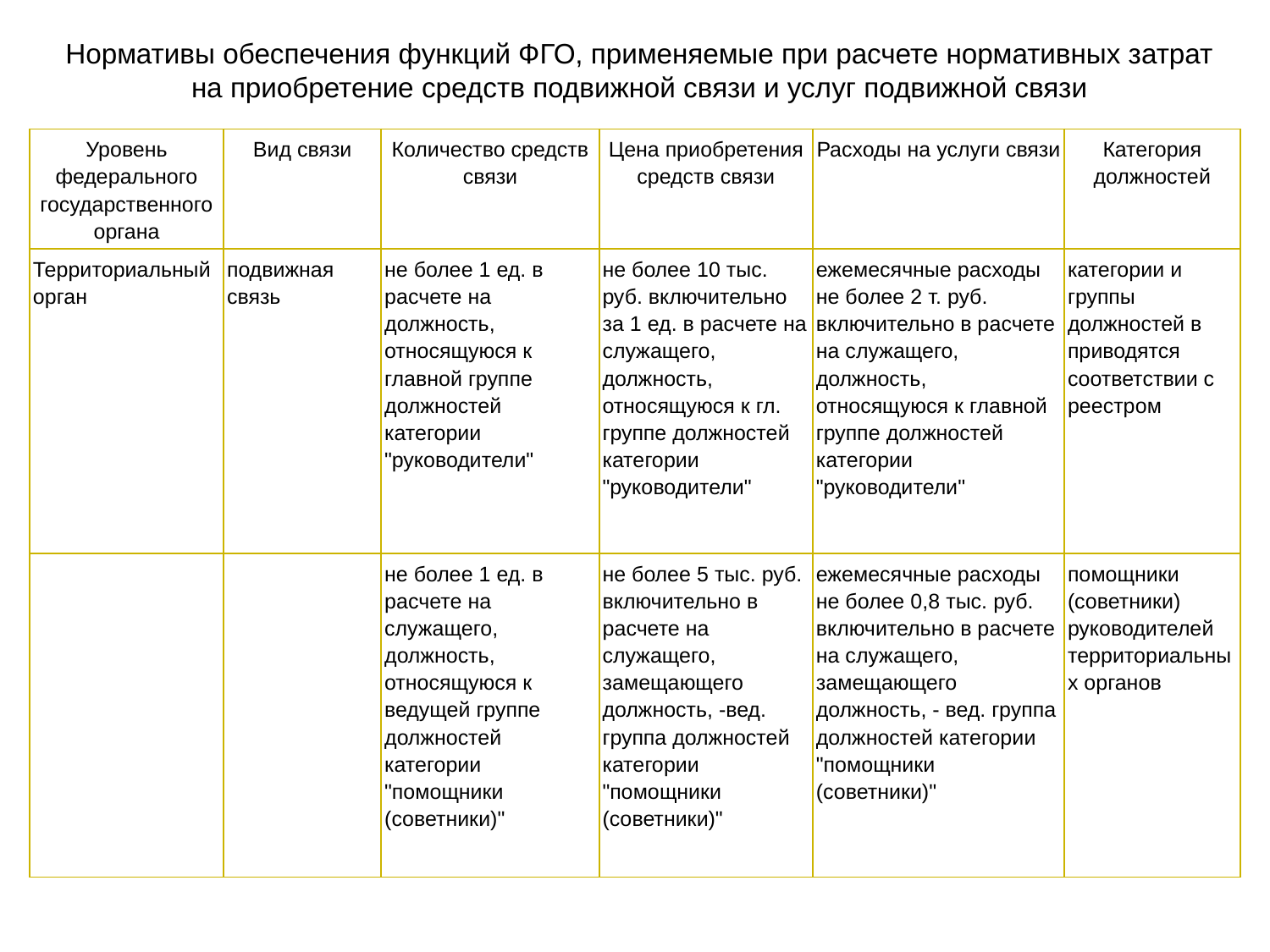

Нормативы обеспечения функций ФГО, применяемые при расчете нормативных затрат на приобретение средств подвижной связи и услуг подвижной связи
| Уровень федерального государственного органа | Вид связи | Количество средств связи | Цена приобретения средств связи | Расходы на услуги связи | Категория должностей |
| --- | --- | --- | --- | --- | --- |
| Территориальный орган | подвижная связь | не более 1 ед. в расчете на должность, относящуюся к главной группе должностей категории "руководители" | не более 10 тыс. руб. включительно за 1 ед. в расчете на служащего, должность, относящуюся к гл. группе должностей категории "руководители" | ежемесячные расходы не более 2 т. руб. включительно в расчете на служащего, должность, относящуюся к главной группе должностей категории "руководители" | категории и группы должностей в приводятся соответствии с реестром |
|  |  | не более 1 ед. в расчете на служащего, должность, относящуюся к ведущей группе должностей категории "помощники (советники)" | не более 5 тыс. руб. включительно в расчете на служащего, замещающего должность, -вед. группа должностей категории "помощники (советники)" | ежемесячные расходы не более 0,8 тыс. руб. включительно в расчете на служащего, замещающего должность, - вед. группа должностей категории "помощники (советники)" | помощники (советники) руководителей территориальных органов |